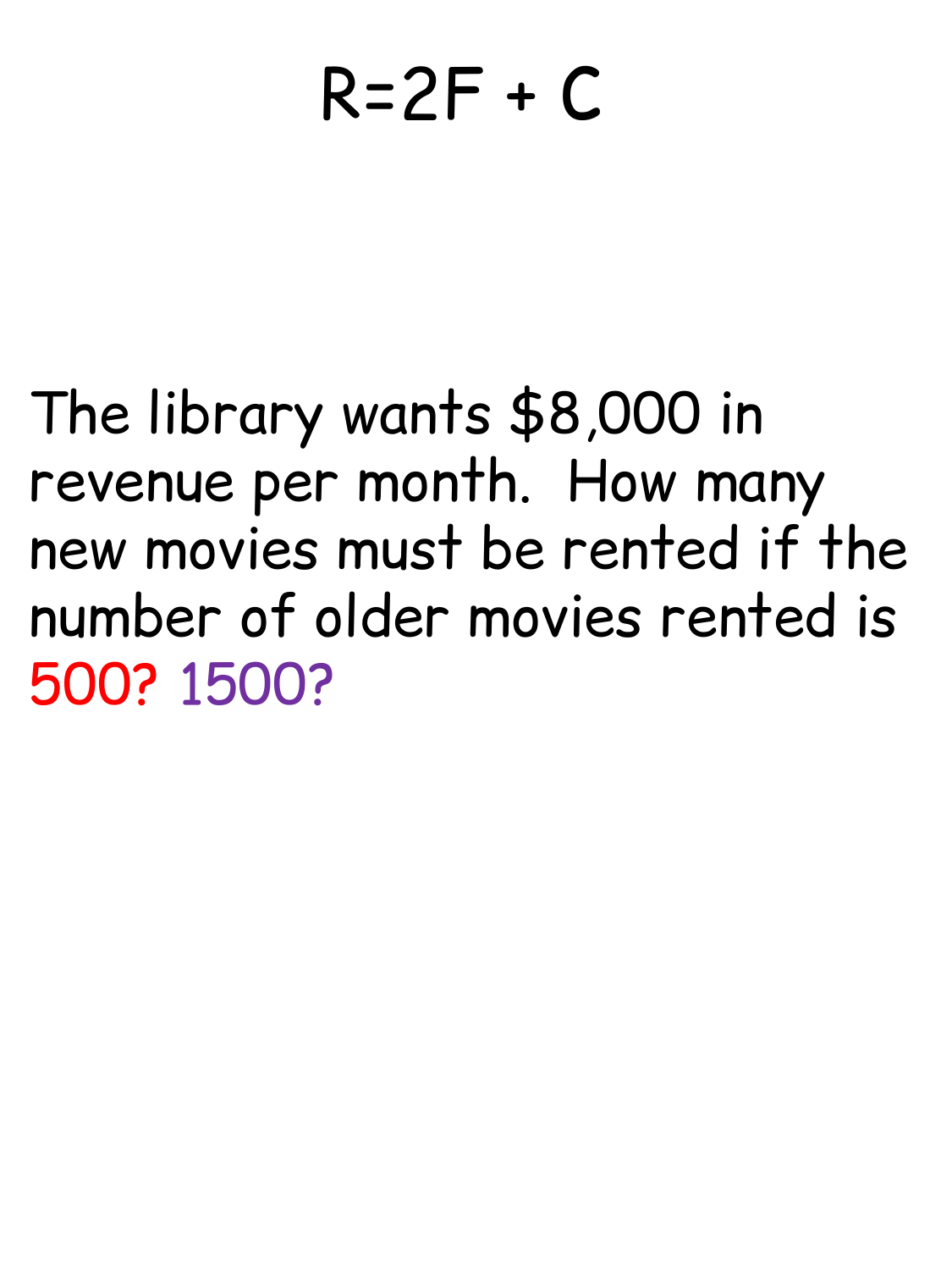

R=2F + C
# The library wants $8,000 in revenue per month.  How many new movies must be rented if the number of older movies rented is 500? 1500?